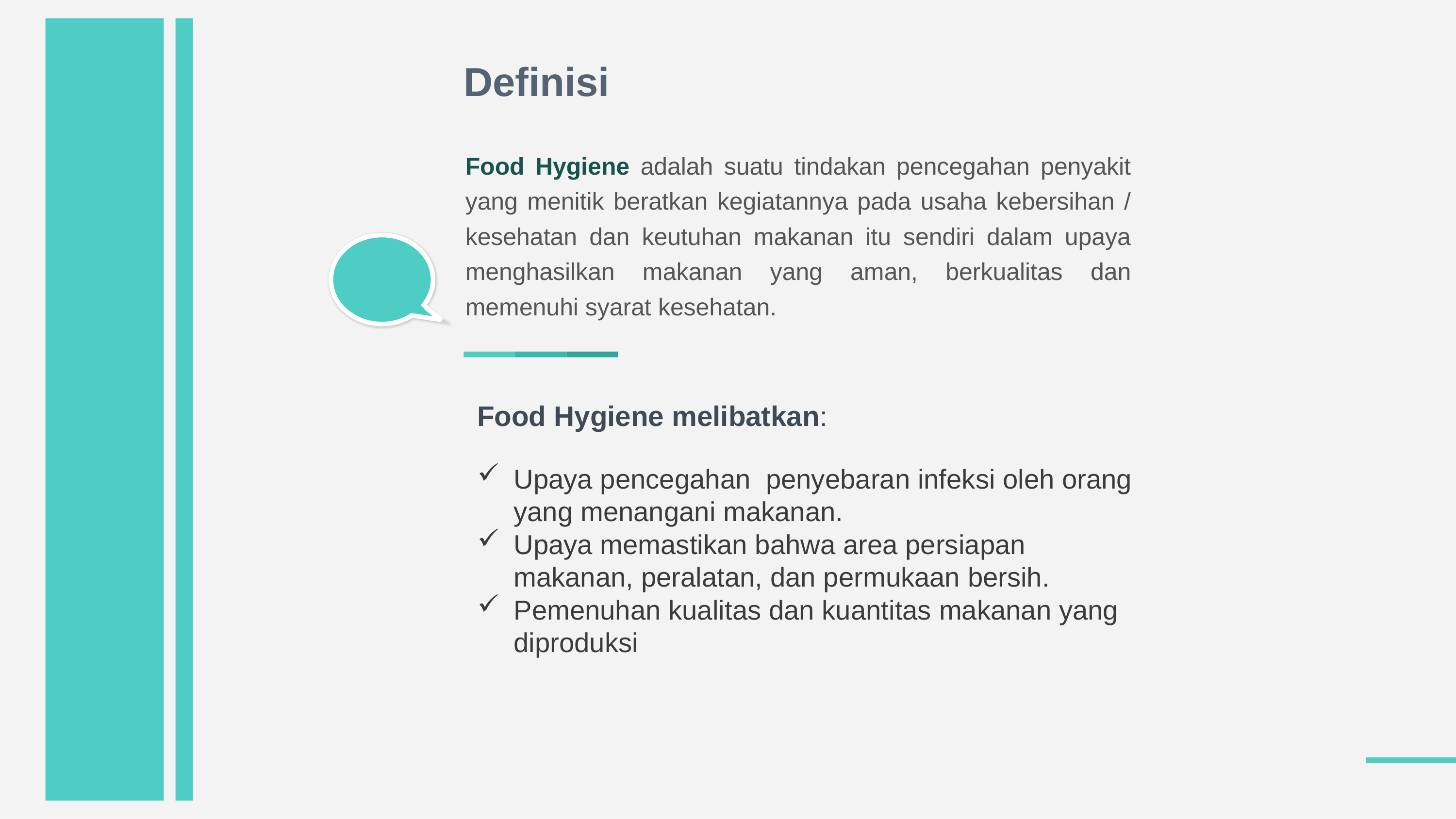

Definisi
Food Hygiene adalah suatu tindakan pencegahan penyakit yang menitik beratkan kegiatannya pada usaha kebersihan / kesehatan dan keutuhan makanan itu sendiri dalam upaya menghasilkan makanan yang aman, berkualitas dan memenuhi syarat kesehatan.

Food Hygiene melibatkan:
Upaya pencegahan  penyebaran infeksi oleh orang yang menangani makanan.
Upaya memastikan bahwa area persiapan makanan, peralatan, dan permukaan bersih.
Pemenuhan kualitas dan kuantitas makanan yang diproduksi